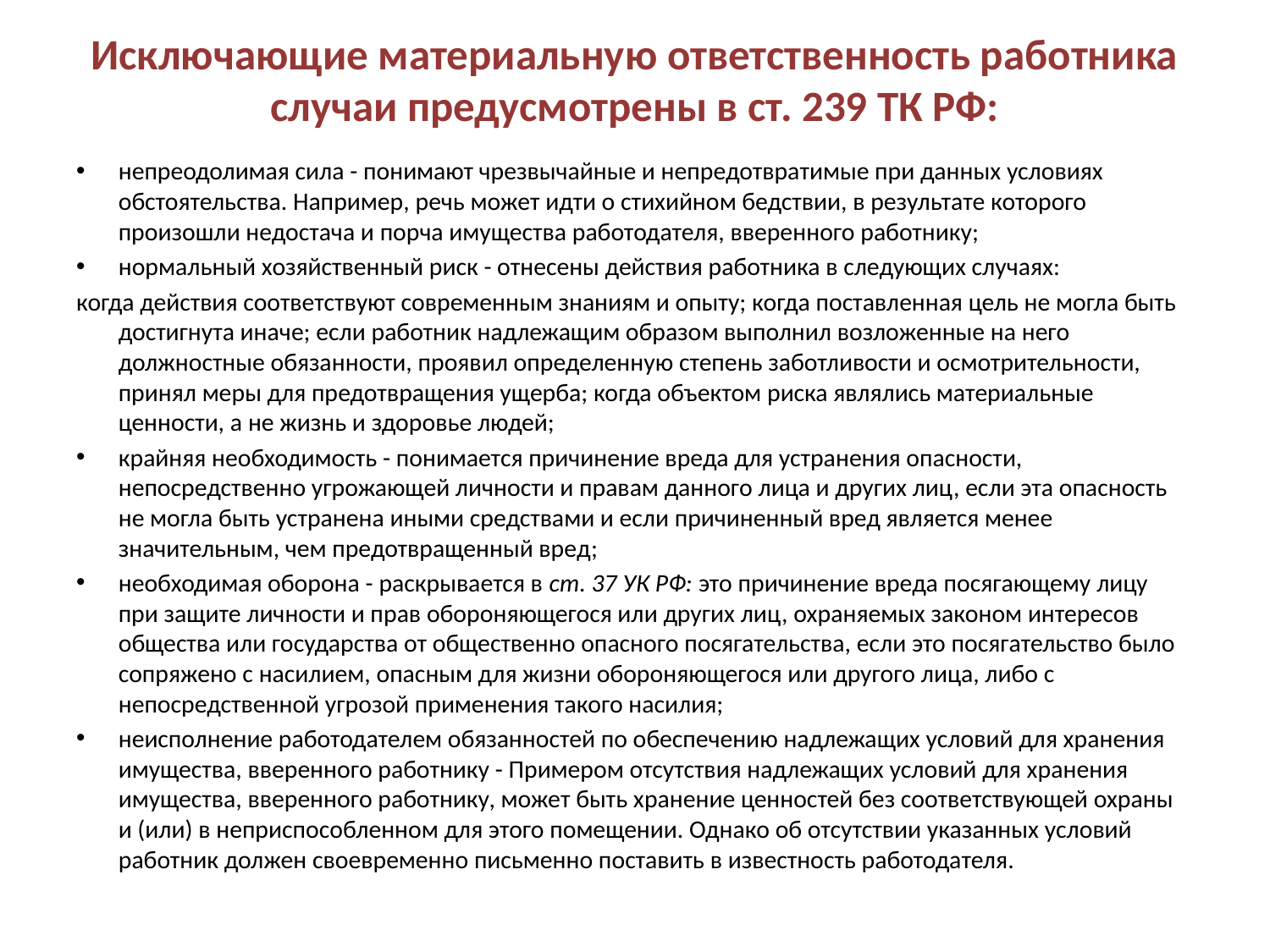

# Исключающие материальную ответственность работника случаи предусмотрены в ст. 239 ТК РФ:
непреодолимая сила - понимают чрезвычайные и непредотвратимые при данных условиях обстоятельства. Например, речь может идти о стихийном бедствии, в результате которого произошли недостача и порча имущества работодателя, вверенного работнику;
нормальный хозяйственный риск - отнесены действия работника в следующих случаях:
когда действия соответствуют современным знаниям и опыту; когда поставленная цель не могла быть достигнута иначе; если работник надлежащим образом выполнил возложенные на него должностные обязанности, проявил определенную степень заботливости и осмотрительности, принял меры для предотвращения ущерба; когда объектом риска являлись материальные ценности, а не жизнь и здоровье людей;
крайняя необходимость - понимается причинение вреда для устранения опасности, непосредственно угрожающей личности и правам данного лица и других лиц, если эта опасность не могла быть устранена иными средствами и если причиненный вред является менее значительным, чем предотвращенный вред;
необходимая оборона - раскрывается в ст. 37 УК РФ: это причинение вреда посягающему лицу при защите личности и прав обороняющегося или других лиц, охраняемых законом интересов общества или государства от общественно опасного посягательства, если это посягательство было сопряжено с насилием, опасным для жизни обороняющегося или другого лица, либо с непосредственной угрозой применения такого насилия;
неисполнение работодателем обязанностей по обеспечению надлежащих условий для хранения имущества, вверенного работнику - Примером отсутствия надлежащих условий для хранения имущества, вверенного работнику, может быть хранение ценностей без соответствующей охраны и (или) в неприспособленном для этого помещении. Однако об отсутствии указанных условий работник должен своевременно письменно поставить в известность работодателя.